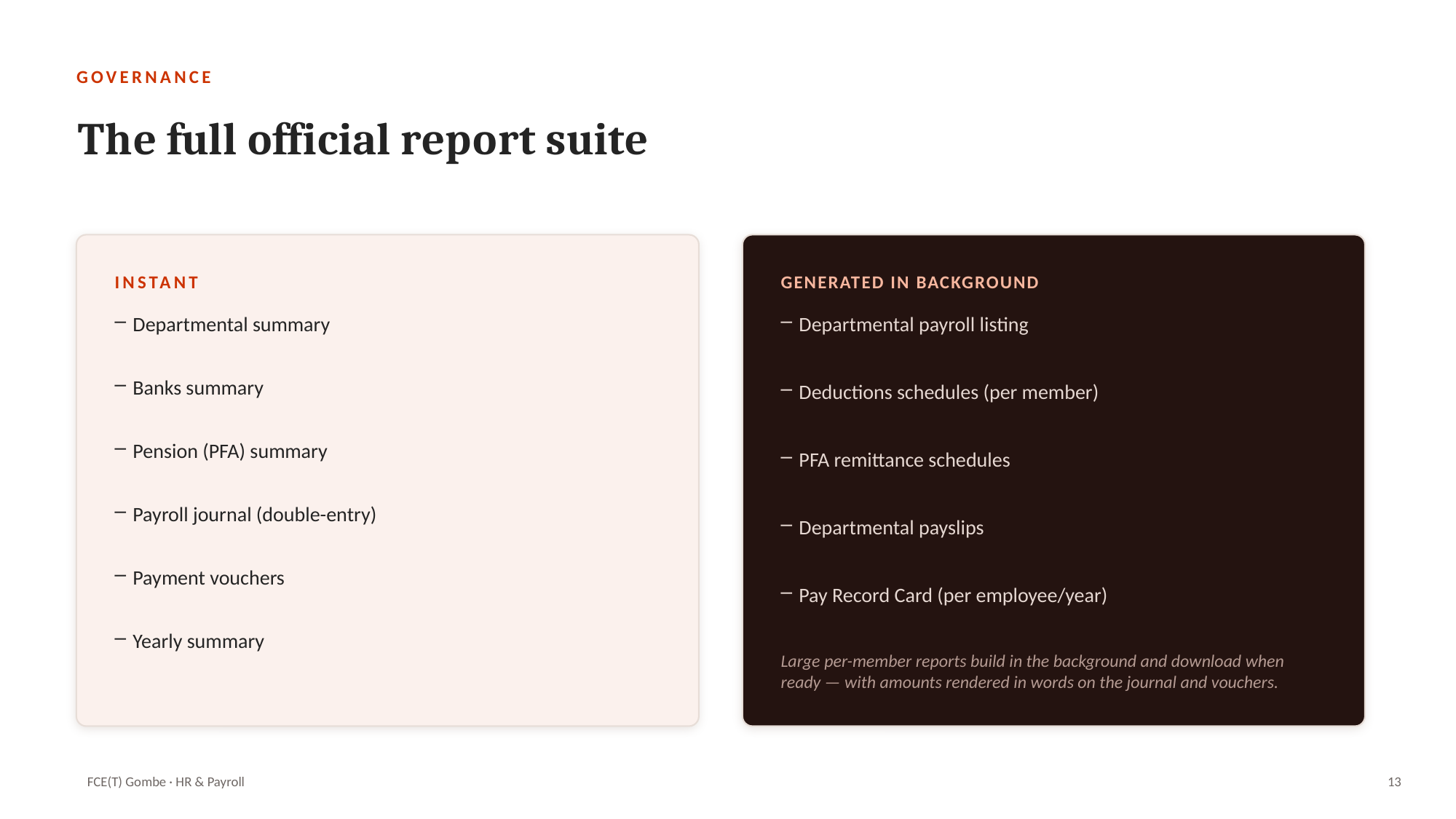

GOVERNANCE
The full official report suite

INSTANT
GENERATED IN BACKGROUND
Departmental summary
Departmental payroll listing
Banks summary
Deductions schedules (per member)
Pension (PFA) summary
PFA remittance schedules
Payroll journal (double-entry)
Departmental payslips
Payment vouchers
Pay Record Card (per employee/year)
Yearly summary
Large per-member reports build in the background and download when ready — with amounts rendered in words on the journal and vouchers.
FCE(T) Gombe · HR & Payroll
13